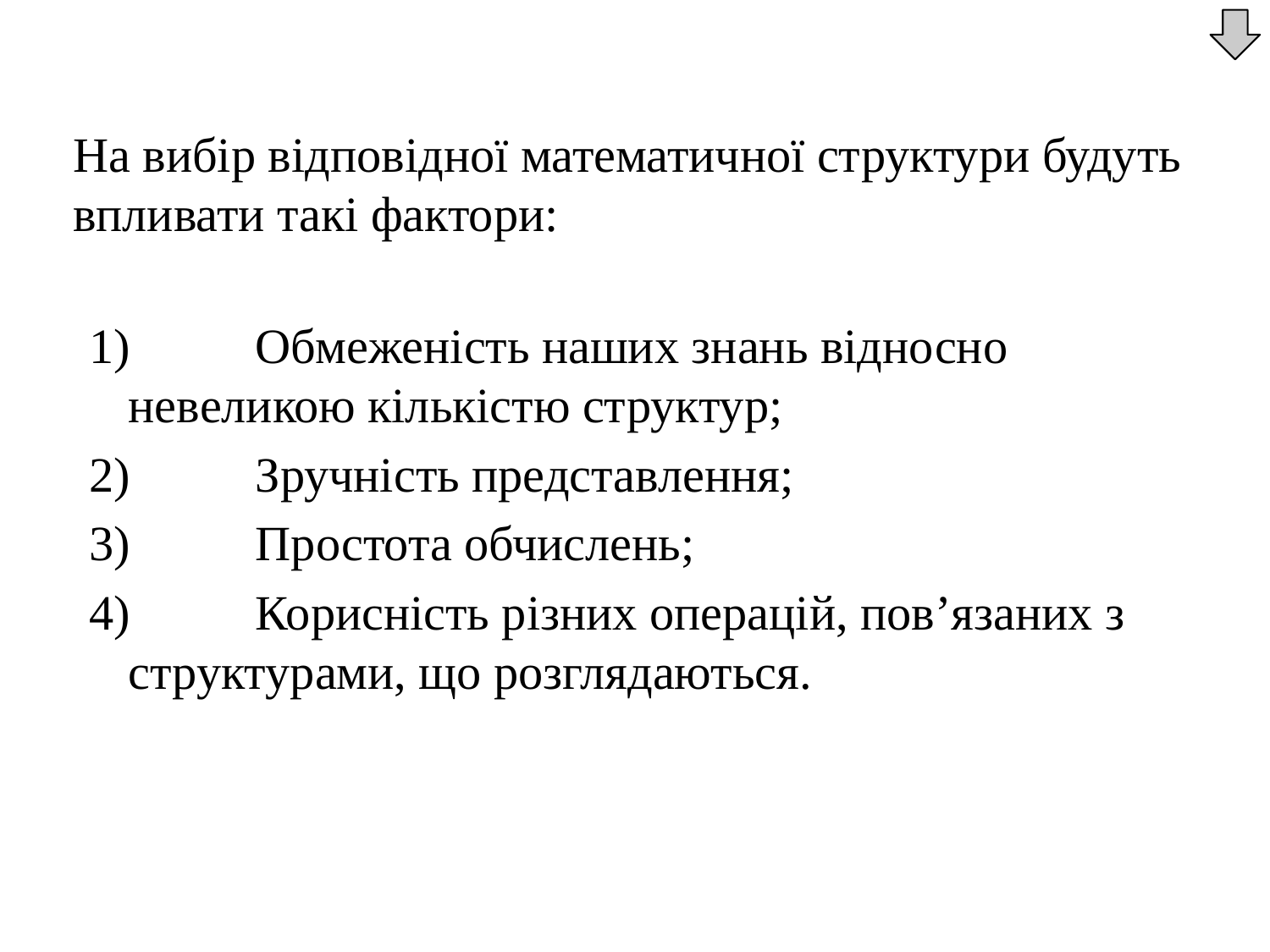

На вибір відповідної математичної структури будуть впливати такі фактори:

1)	Обмеженість наших знань відносно невеликою кількістю структур;
2)	Зручність представлення;
3)	Простота обчислень;
4)	Корисність різних операцій, пов’язаних з структурами, що розглядаються.